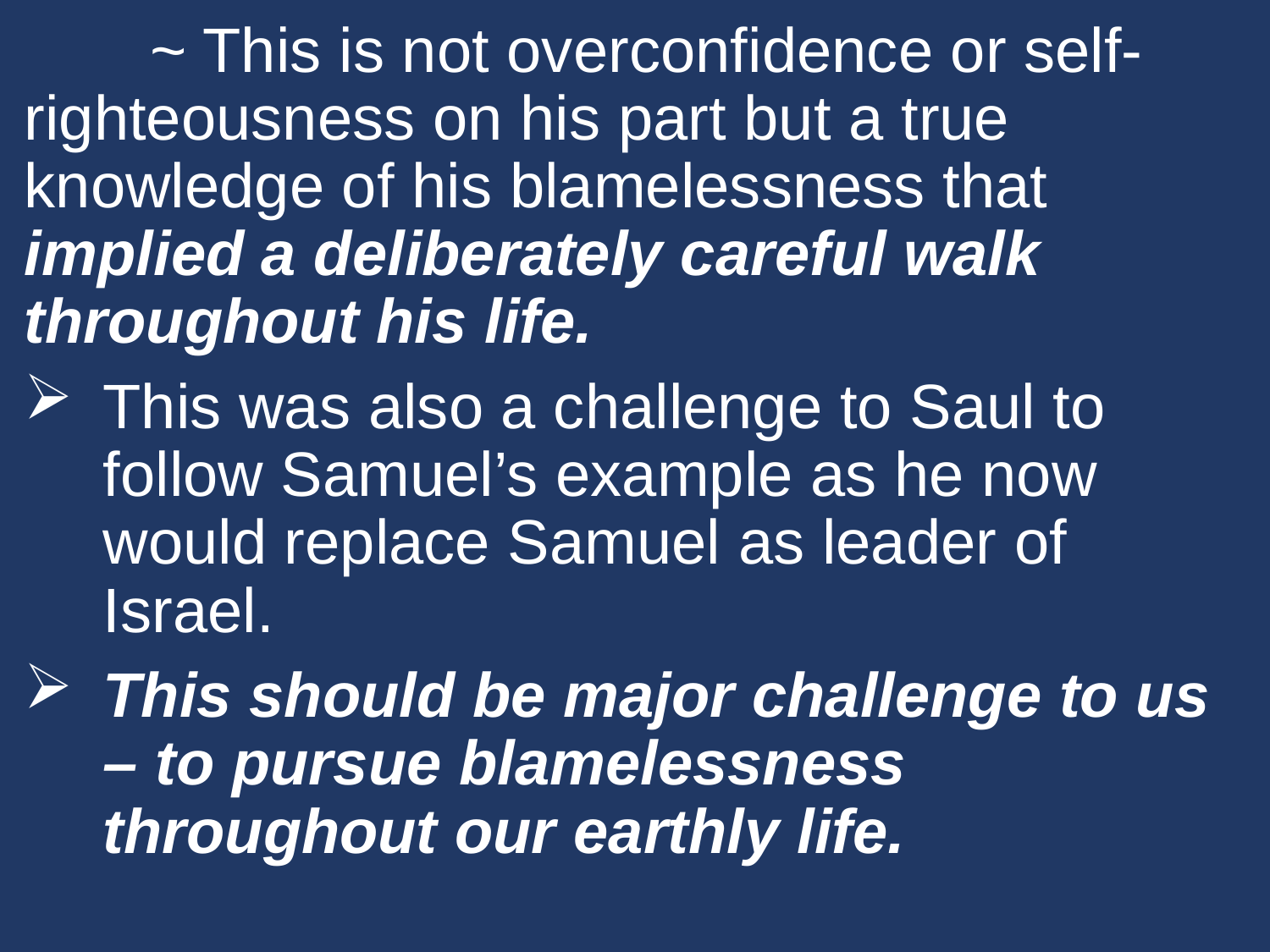

~ This is not overconfidence or self-			righteousness on his part but a true 		knowledge of his blamelessness that 		implied a deliberately careful walk 		throughout his life.
This was also a challenge to Saul to follow Samuel’s example as he now would replace Samuel as leader of Israel.
This should be major challenge to us – to pursue blamelessness throughout our earthly life.